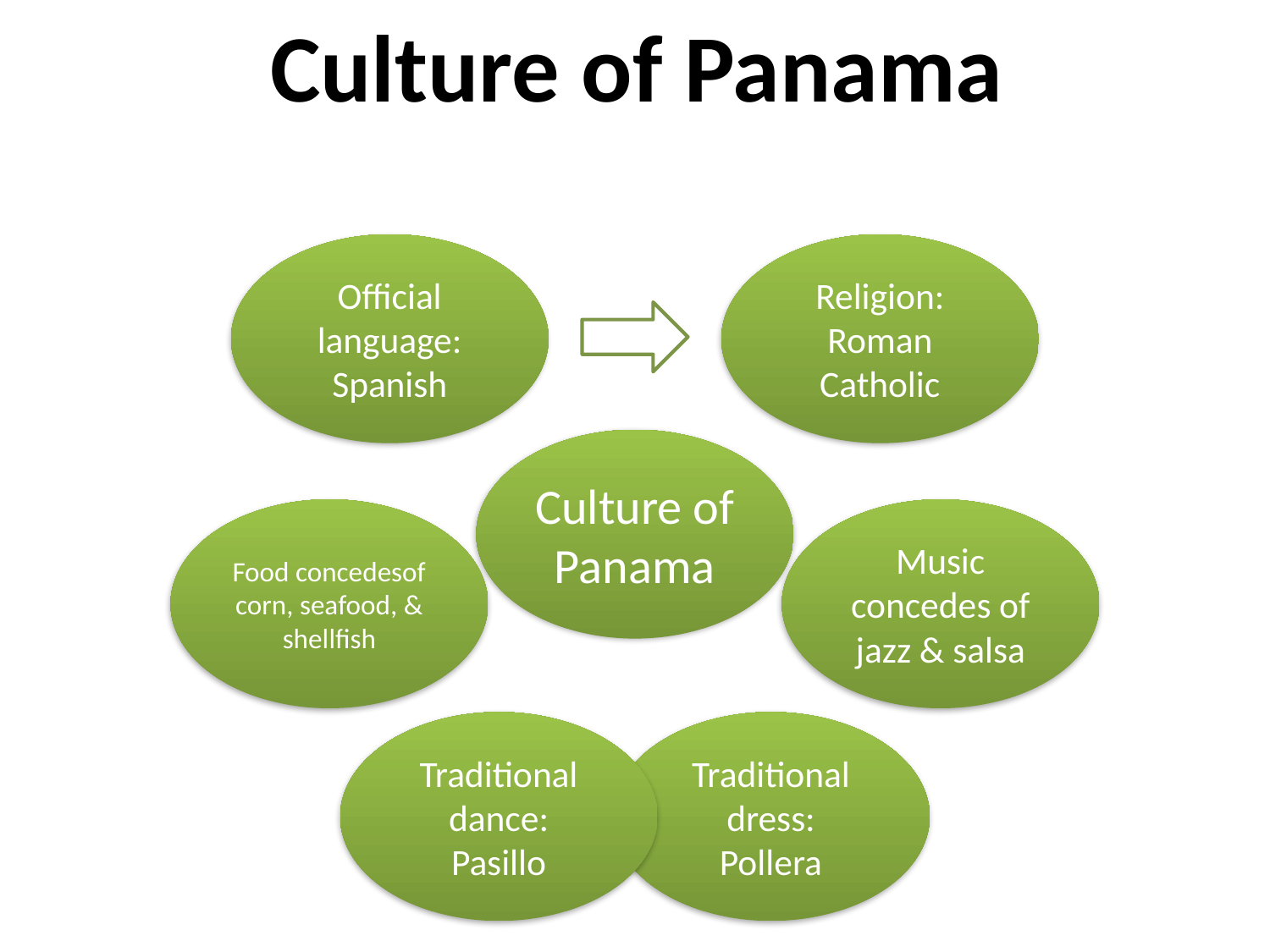

Culture of Panama
Culture of Panama
Religion: Roman Catholic
Traditional dress: Pollera
Traditional dance: Pasillo
Food concedesof corn, seafood, & shellfish
Music concedes of jazz & salsa
Official language: Spanish